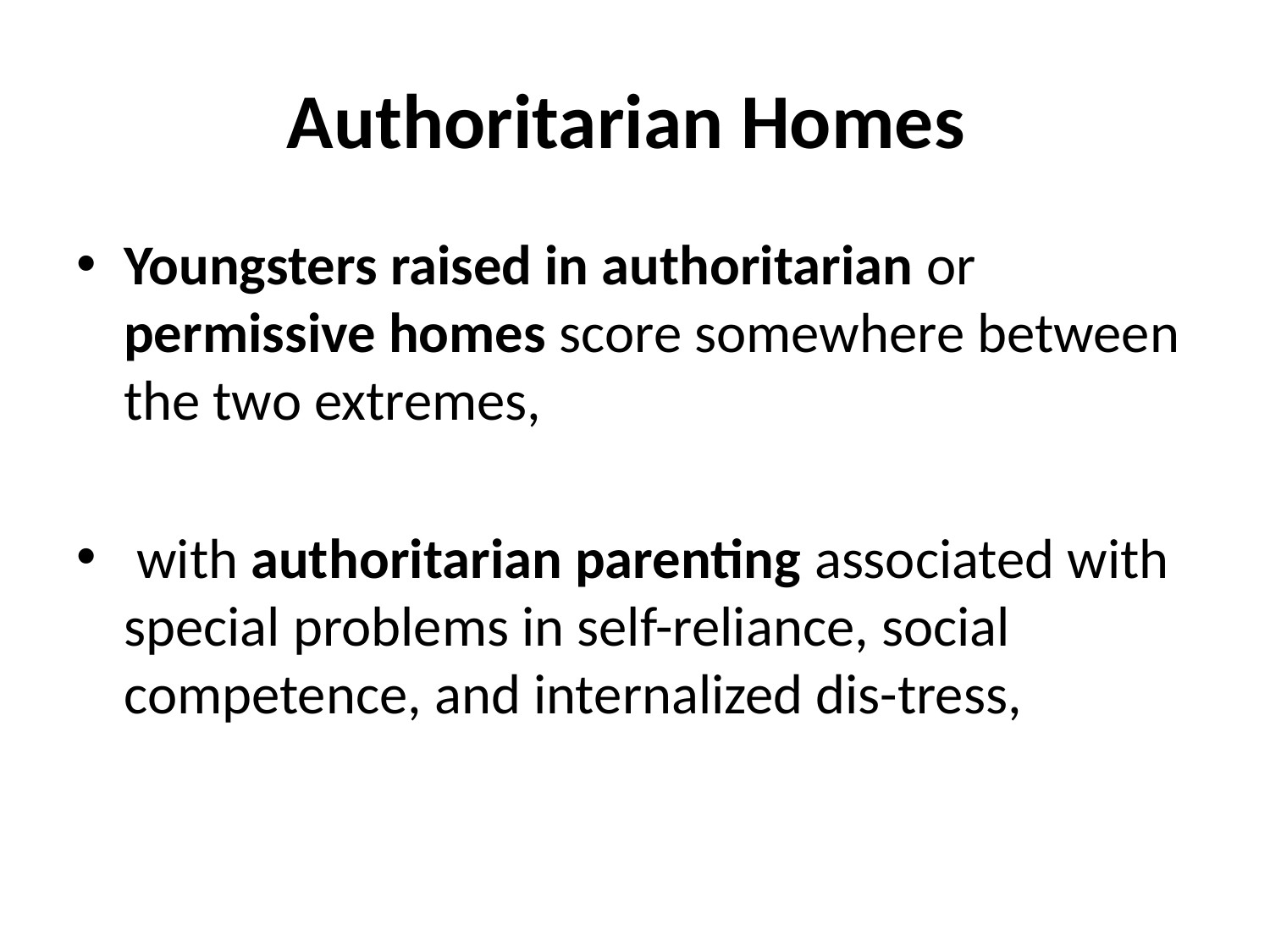

# Authoritarian Homes
Youngsters raised in authoritarian or permissive homes score somewhere between the two extremes,

 with authoritarian parenting associated with special problems in self-reliance, social competence, and internalized dis-tress,